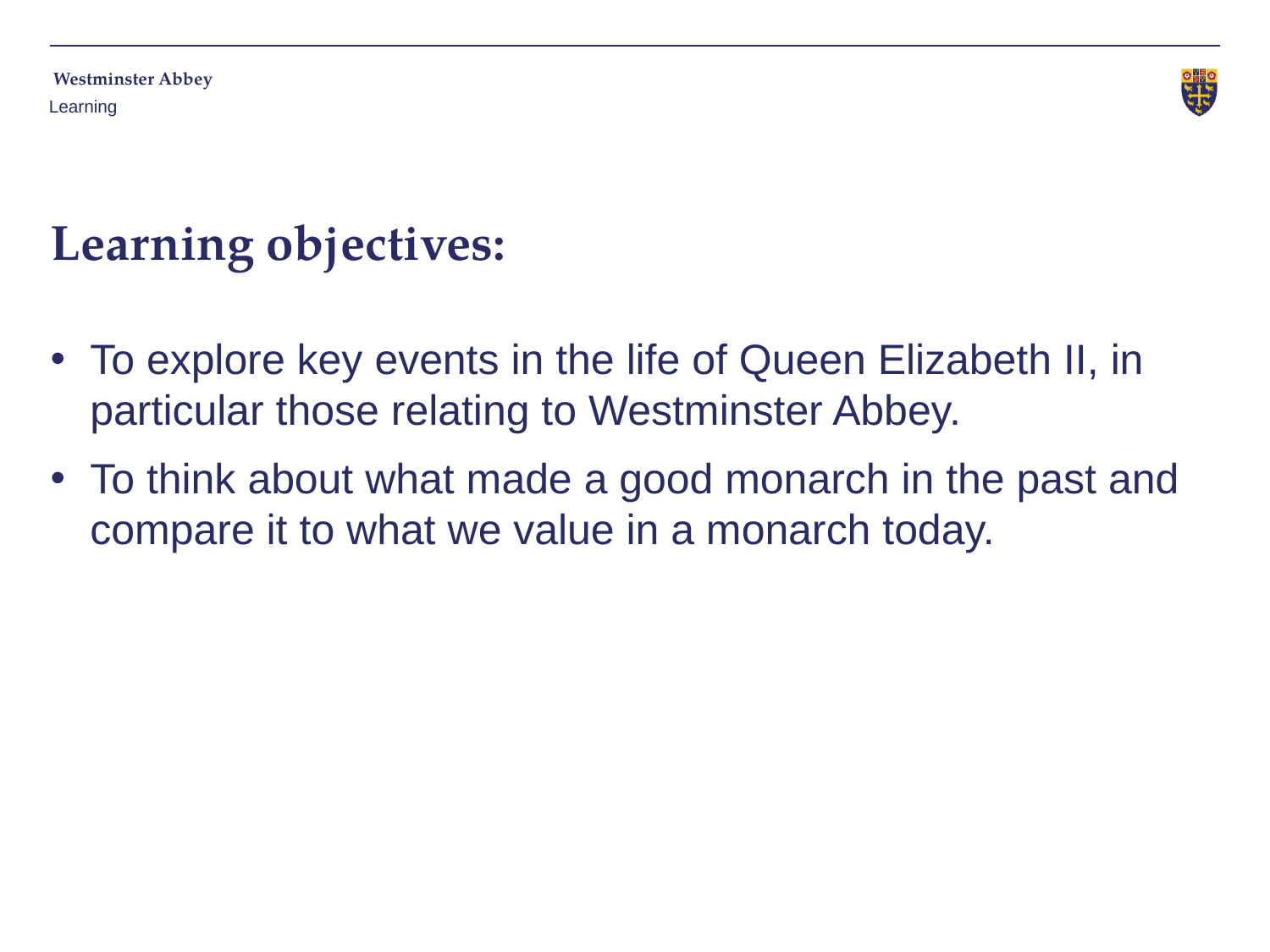

Learning
Learning objectives:
To explore key events in the life of Queen Elizabeth II, in particular those relating to Westminster Abbey.
To think about what made a good monarch in the past and compare it to what we value in a monarch today.